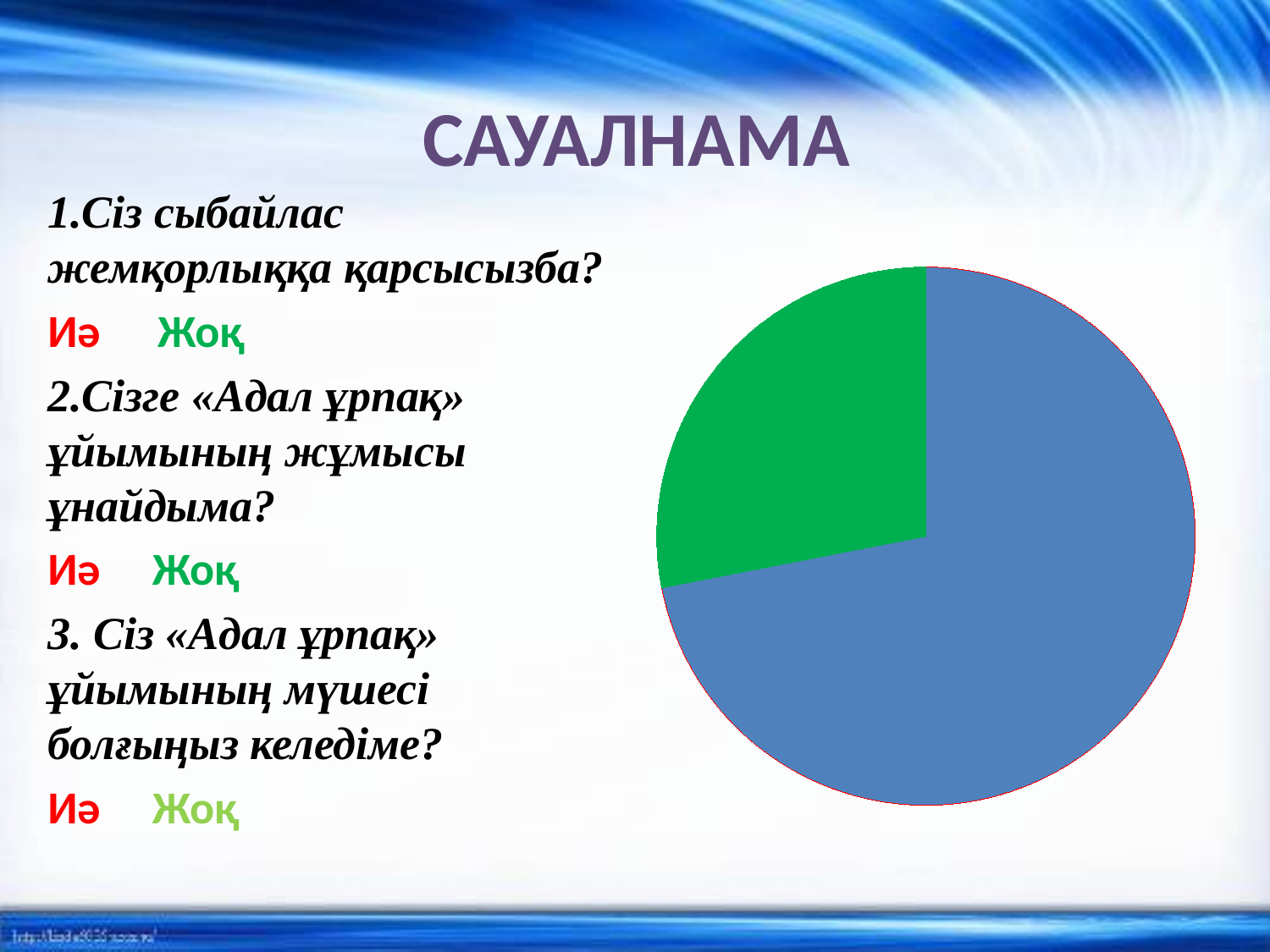

# САУАЛНАМА
1.Сіз сыбайлас жемқорлыққа қарсысызба?
Иә     Жоқ
2.Сізге «Адал ұрпақ» ұйымының жұмысы ұнайдыма?
Иә     Жоқ
3. Сіз «Адал ұрпақ» ұйымының мүшесі болғыңыз келедіме?
Иә     Жоқ

### Chart

| Category | Продажи |
|---|---|
| Кв. 1 | 8.2 |
| Кв. 2 | 3.2 |